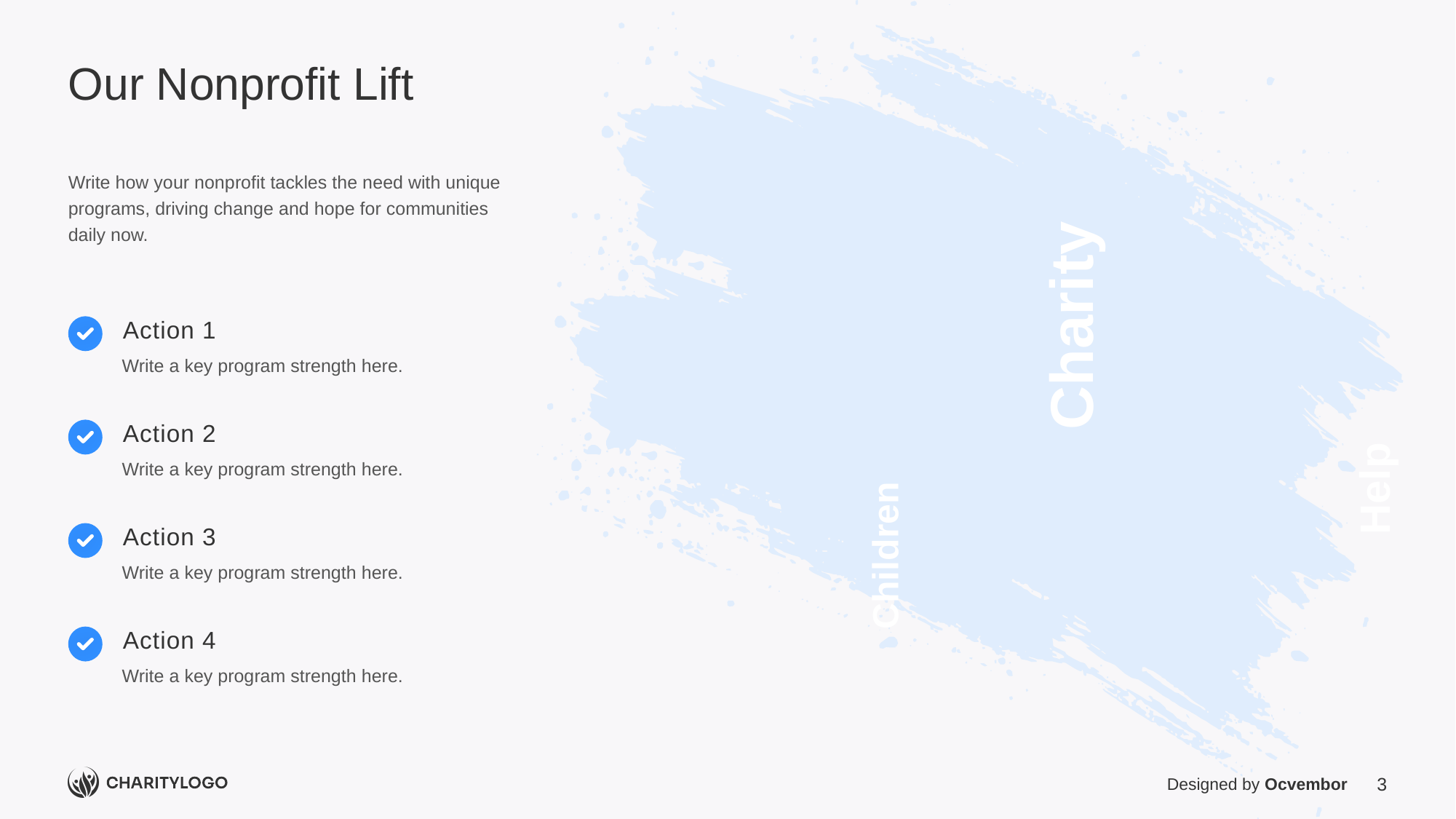

# Our Nonprofit Lift

Write how your nonprofit tackles the need with unique programs, driving change and hope for communities daily now.

Charity
Action 1

Write a key program strength here.

Action 2

Write a key program strength here.

Help
Action 3

Children

Write a key program strength here.
Action 4

Write a key program strength here.